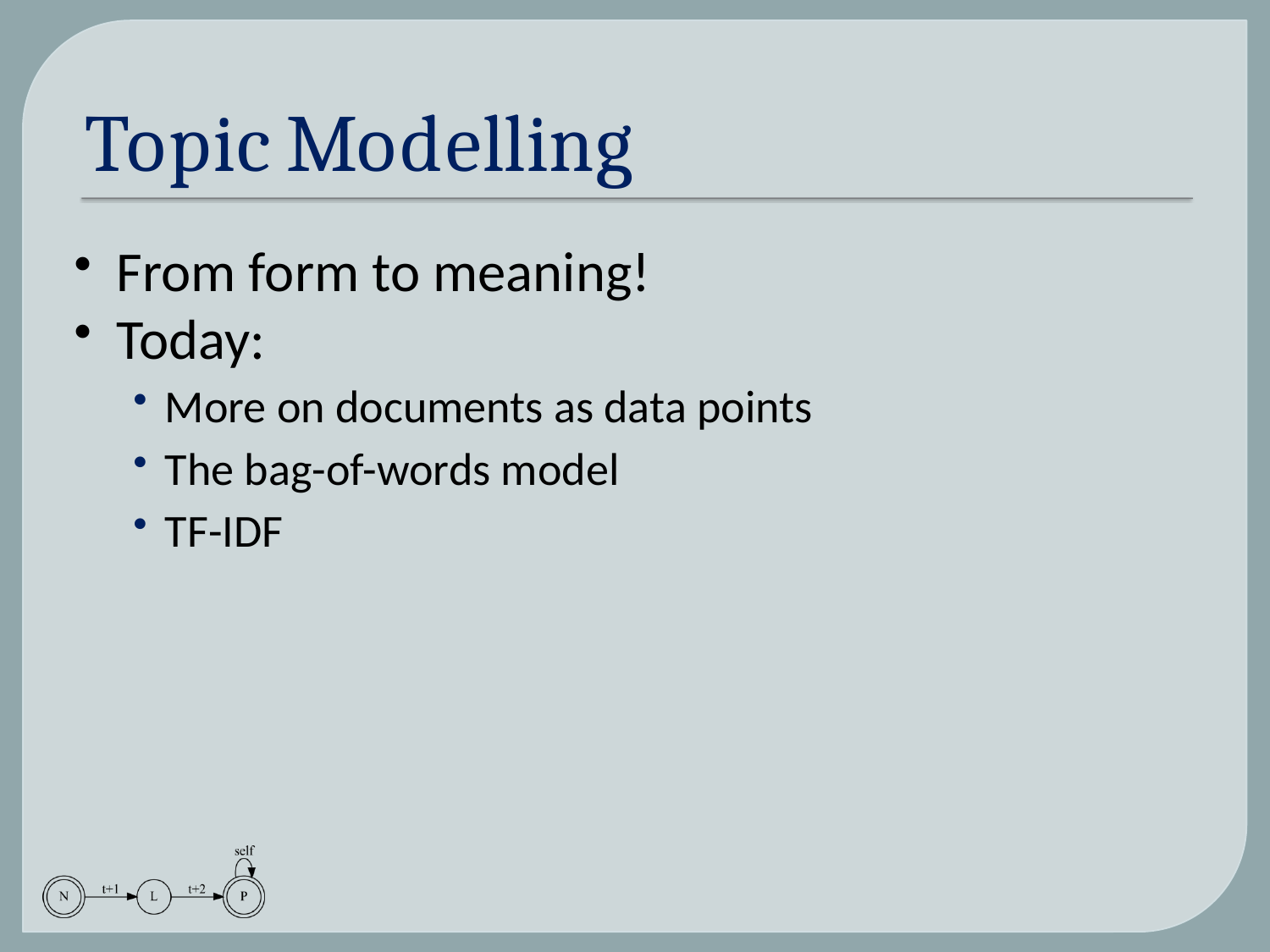

# Topic Modelling
From form to meaning!
Today:
More on documents as data points
The bag-of-words model
TF-IDF